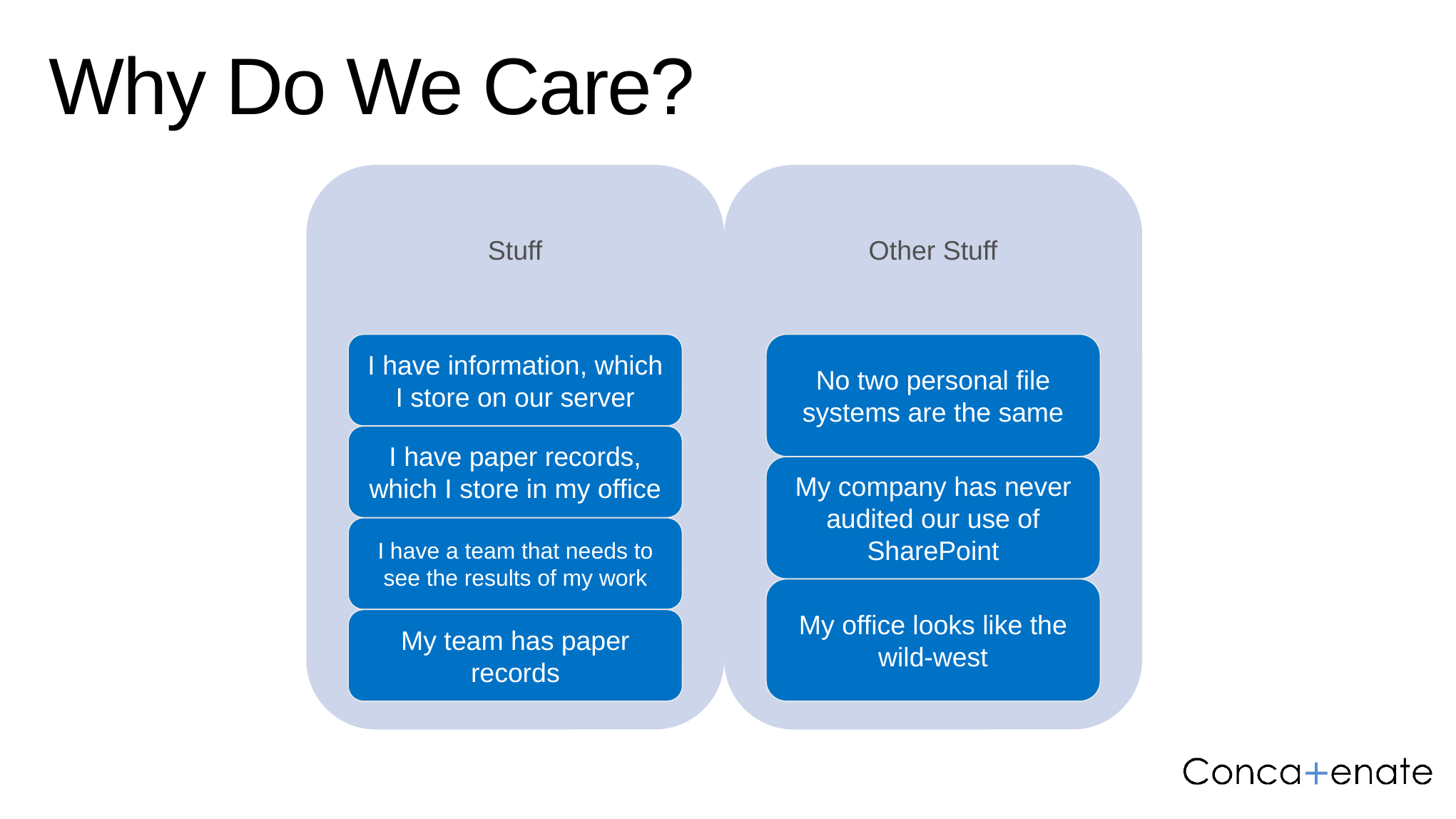

# Why Do We Care?
Stuff
I have information, which I store on our server
Other Stuff
No two personal file systems are the same
I have paper records, which I store in my office
I have a team that needs to see the results of my work
My team has paper records
My company has never audited our use of SharePoint
My office looks like the wild-west